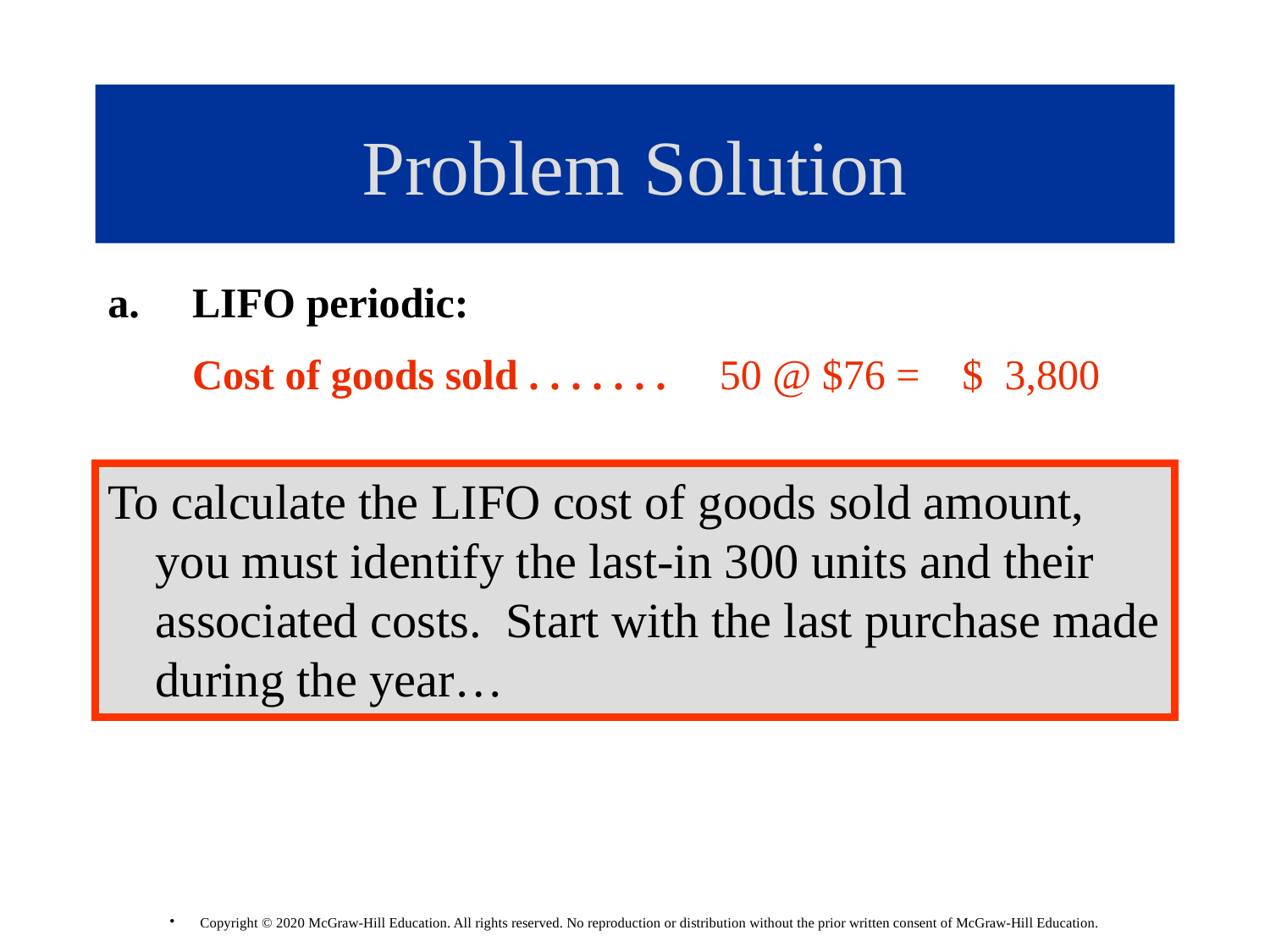

# Problem Solution

LIFO periodic:

        Cost of goods sold . . . . . . .     50 @ $76 =    $  3,800

To calculate the LIFO cost of goods sold amount, you must identify the last-in 300 units and their associated costs.  Start with the last purchase made during the year…